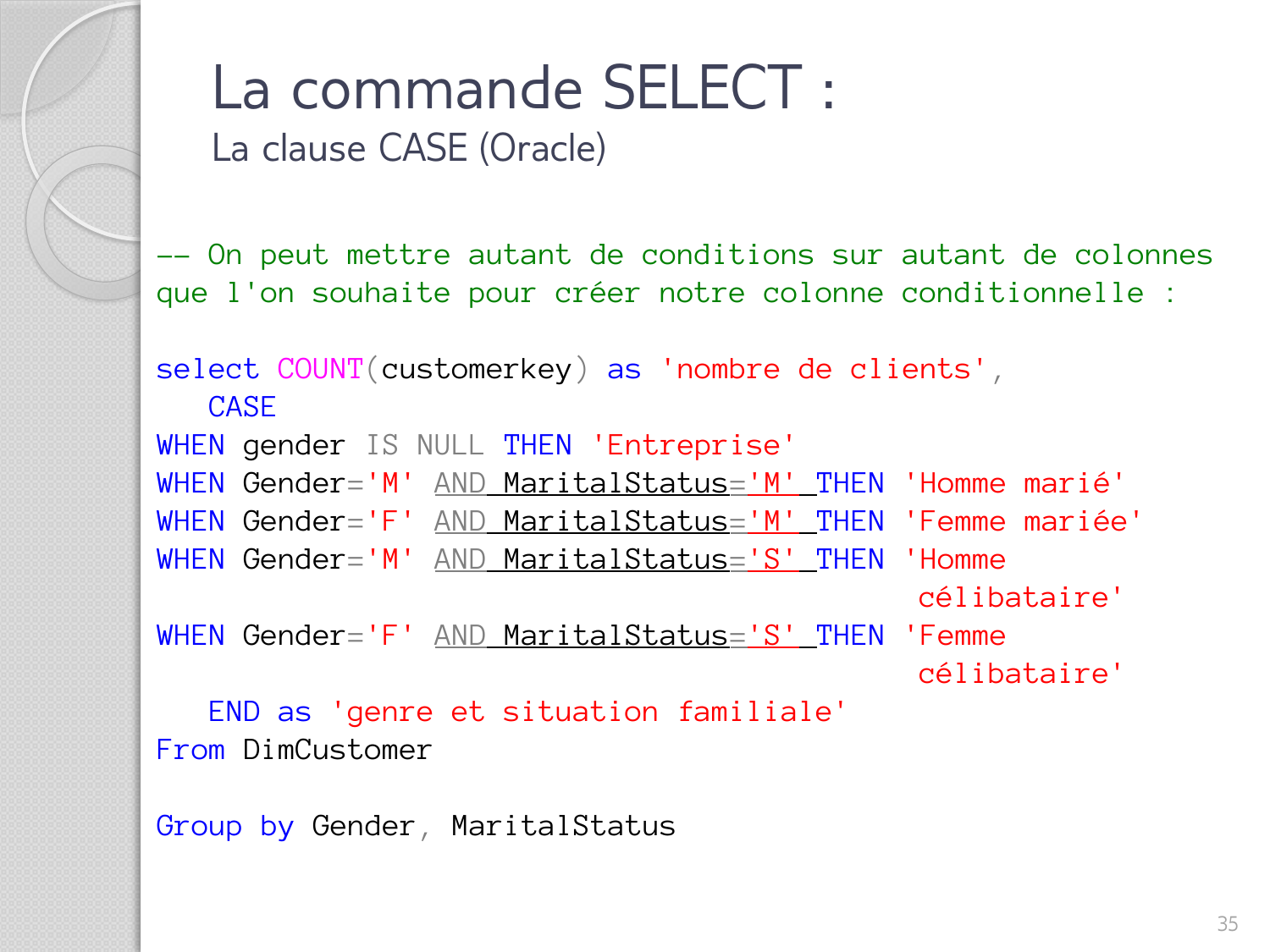

# La commande SELECT : La clause CASE (Oracle)
-- On peut mettre autant de conditions sur autant de colonnes que l'on souhaite pour créer notre colonne conditionnelle :

select COUNT(customerkey) as 'nombre de clients',
   CASE
WHEN gender IS NULL THEN 'Entreprise'
WHEN Gender='M' AND MaritalStatus='M' THEN 'Homme marié'
WHEN Gender='F' AND MaritalStatus='M' THEN 'Femme mariée'
WHEN Gender='M' AND MaritalStatus='S' THEN 'Homme 								célibataire'
WHEN Gender='F' AND MaritalStatus='S' THEN 'Femme 								célibataire'
   END as 'genre et situation familiale'
From DimCustomer

Group by Gender, MaritalStatus
35